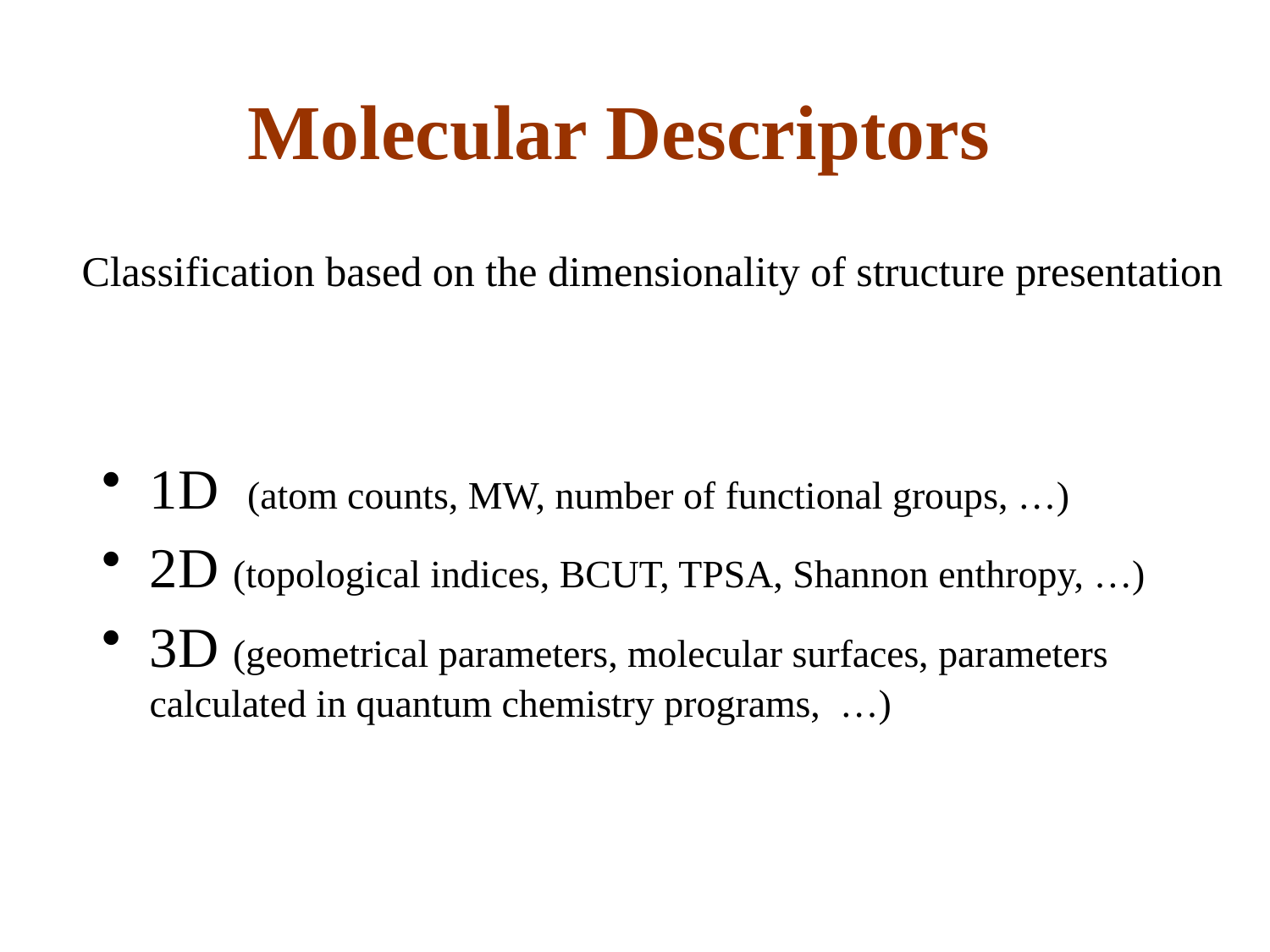

# Molecular Descriptors
Classification based on the dimensionality of structure presentation
1D  (atom counts, MW, number of functional groups, …)
2D (topological indices, BCUT, TPSA, Shannon enthropy, …)
3D (geometrical parameters, molecular surfaces, parameters calculated in quantum chemistry programs,  …)